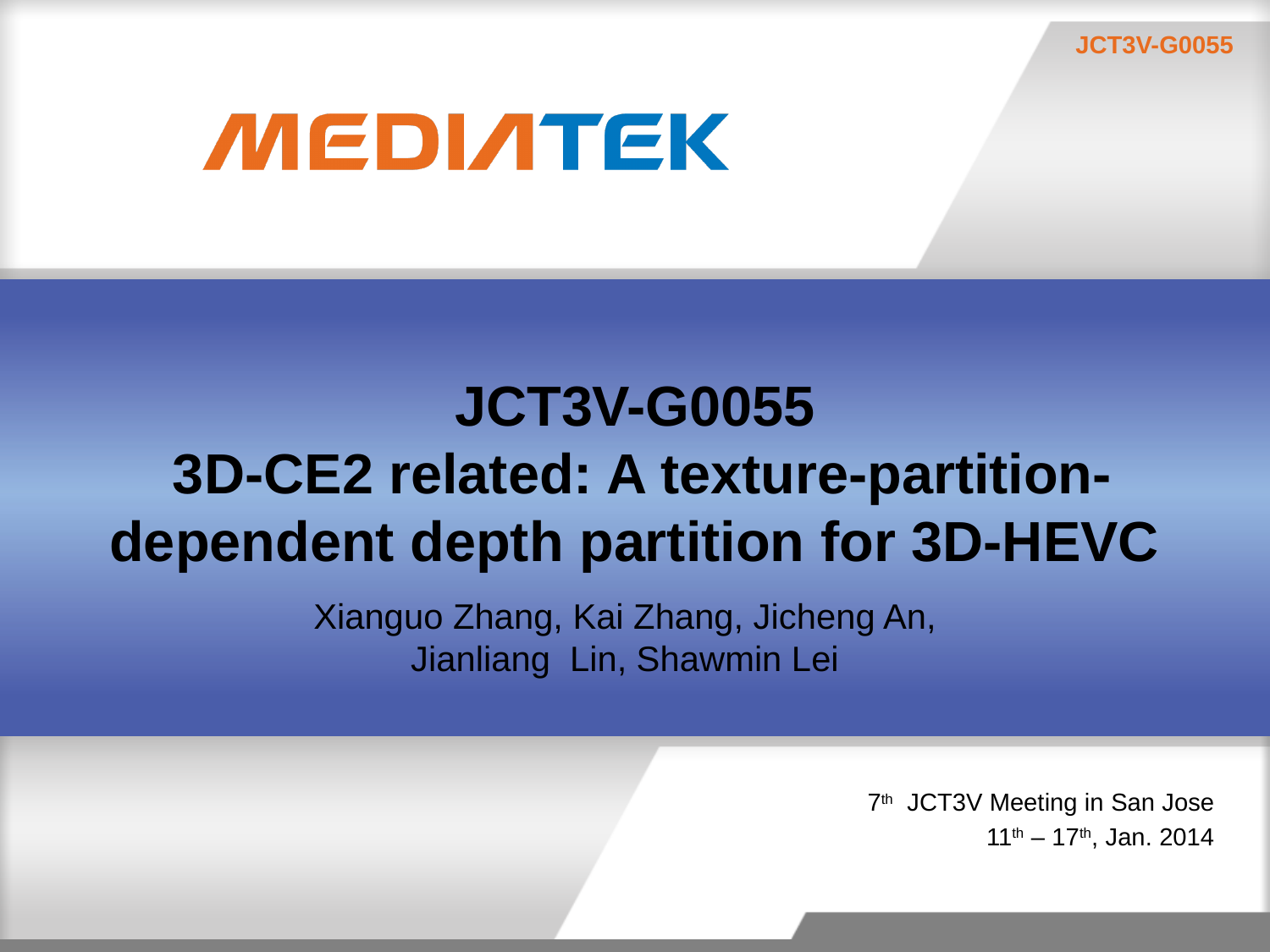

# JCT3V-G0055 3D-CE2 related: A texture-partition-dependent depth partition for 3D-HEVC
Xianguo Zhang, Kai Zhang, Jicheng An, Jianliang  Lin, Shawmin Lei